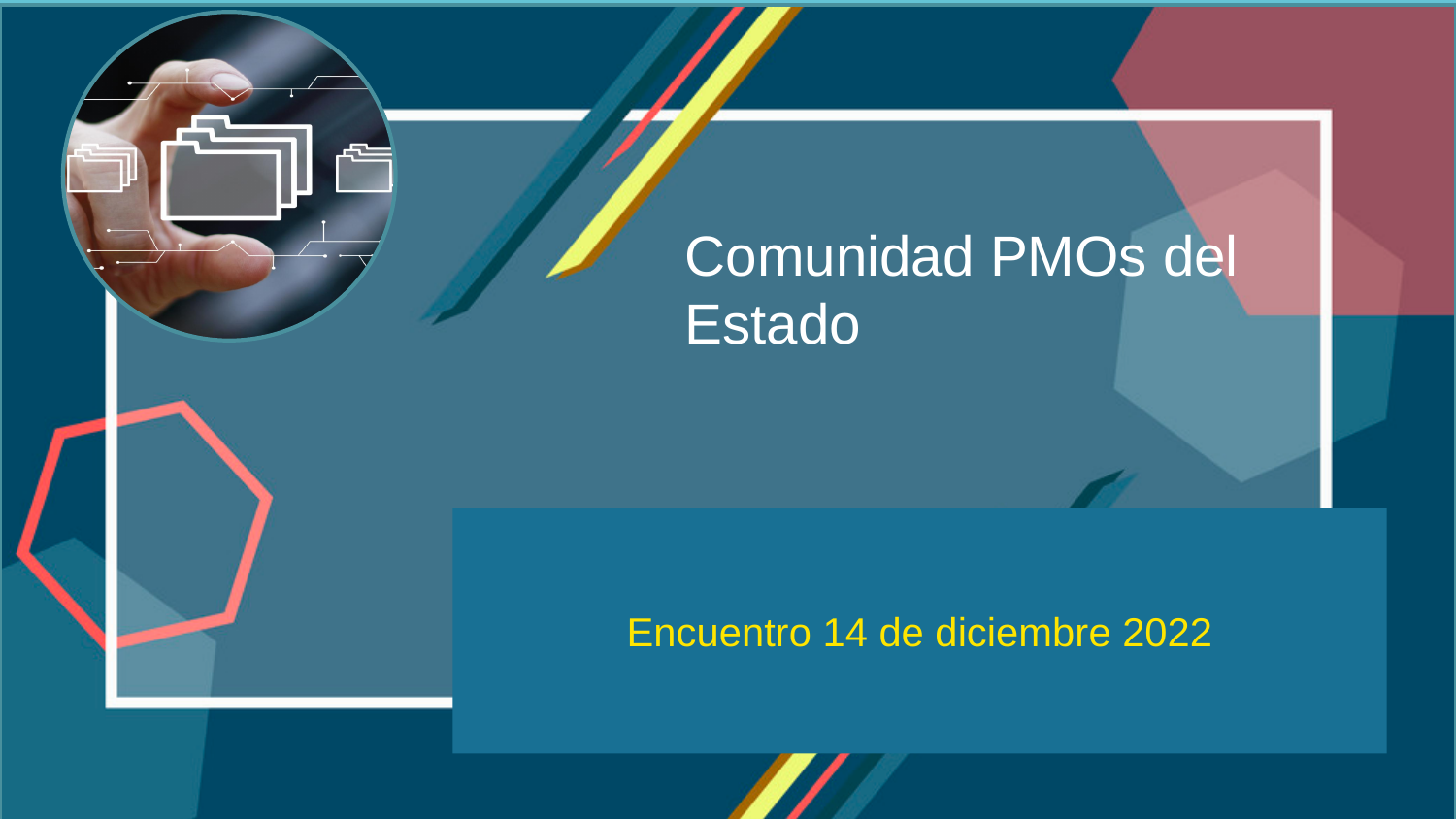

# Comunidad PMOs del Estado
Encuentro 14 de diciembre 2022